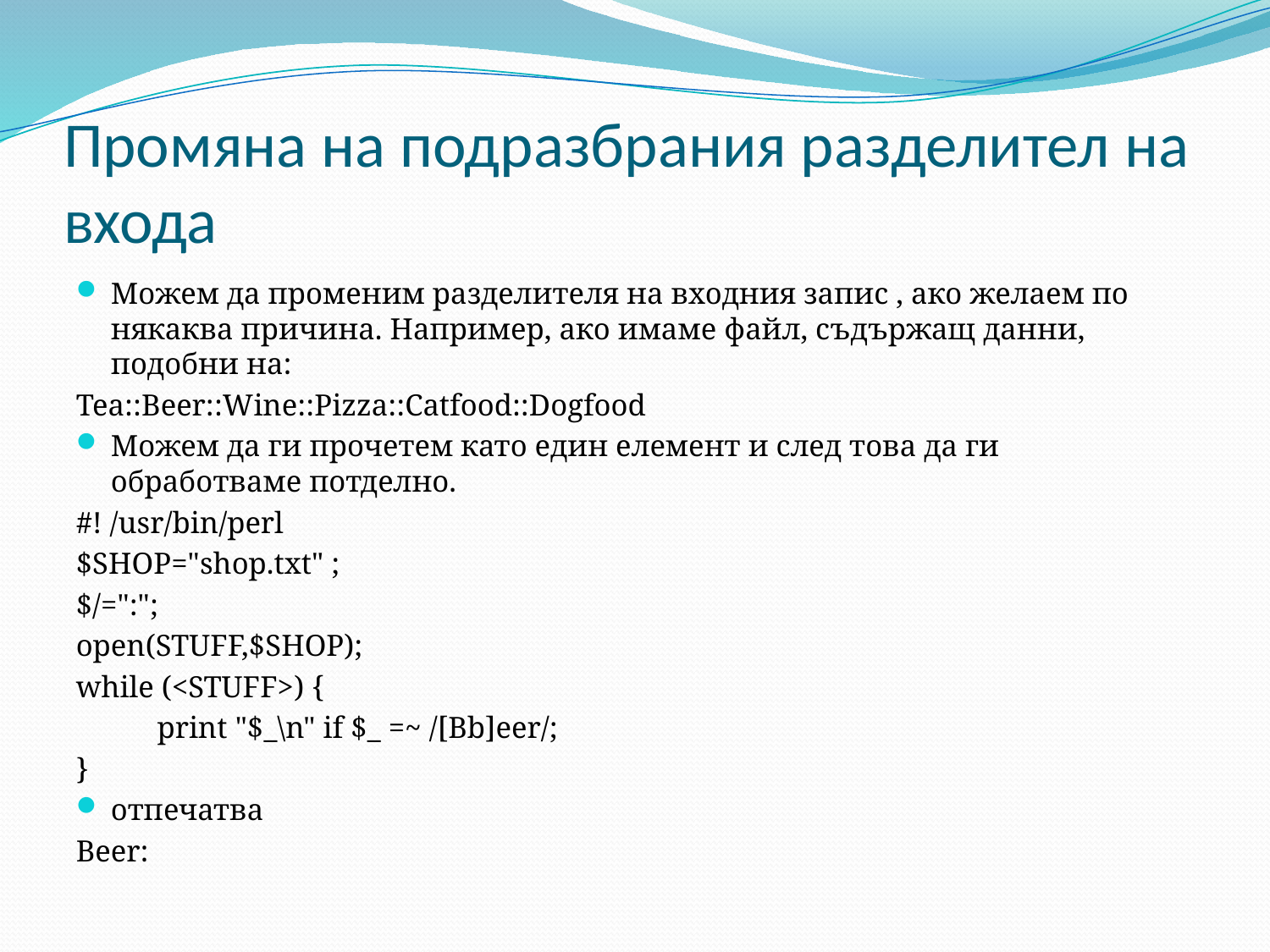

# Промяна на подразбрания разделител на входа
Можем да променим разделителя на входния запис , ако желаем по някаква причина. Например, ако имаме файл, съдържащ данни, подобни на:
Tea::Beer::Wine::Pizza::Catfood::Dogfood
Можем да ги прочетем като един елемент и след това да ги обработваме потделно.
#! /usr/bin/perl
$SHOP="shop.txt" ;
$/=":";
open(STUFF,$SHOP);
while (<STUFF>) {
	print "$_\n" if $_ =~ /[Bb]eer/;
}
отпечатва
Beer: